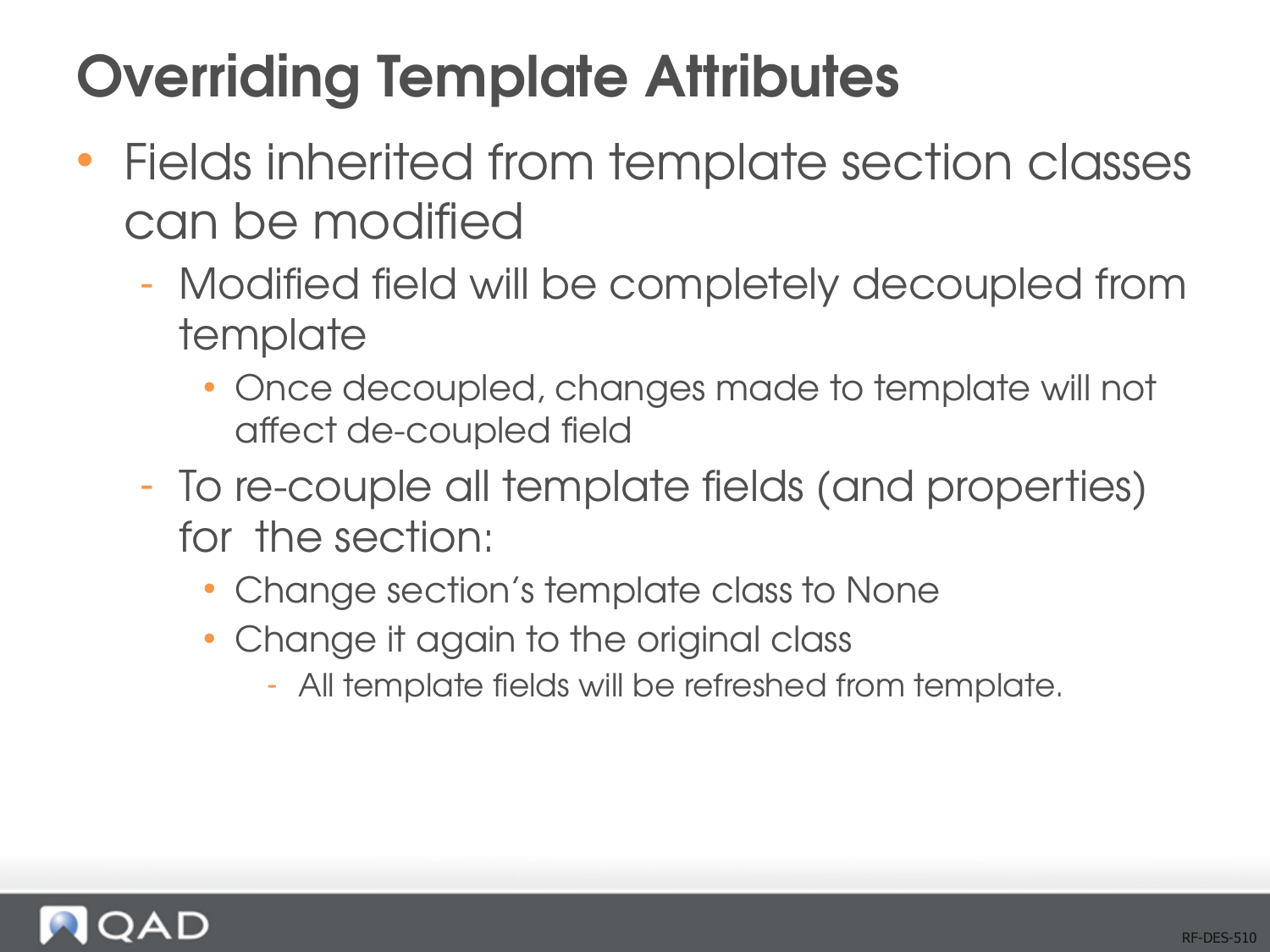

# Overriding Template Attributes
Fields inherited from template section classes can be modified
Modified field will be completely decoupled from template
Once decoupled, changes made to template will not affect de-coupled field
To re-couple all template fields (and properties) for  the section:
Change section’s template class to None
Change it again to the original class
All template fields will be refreshed from template.
RF-DES-510